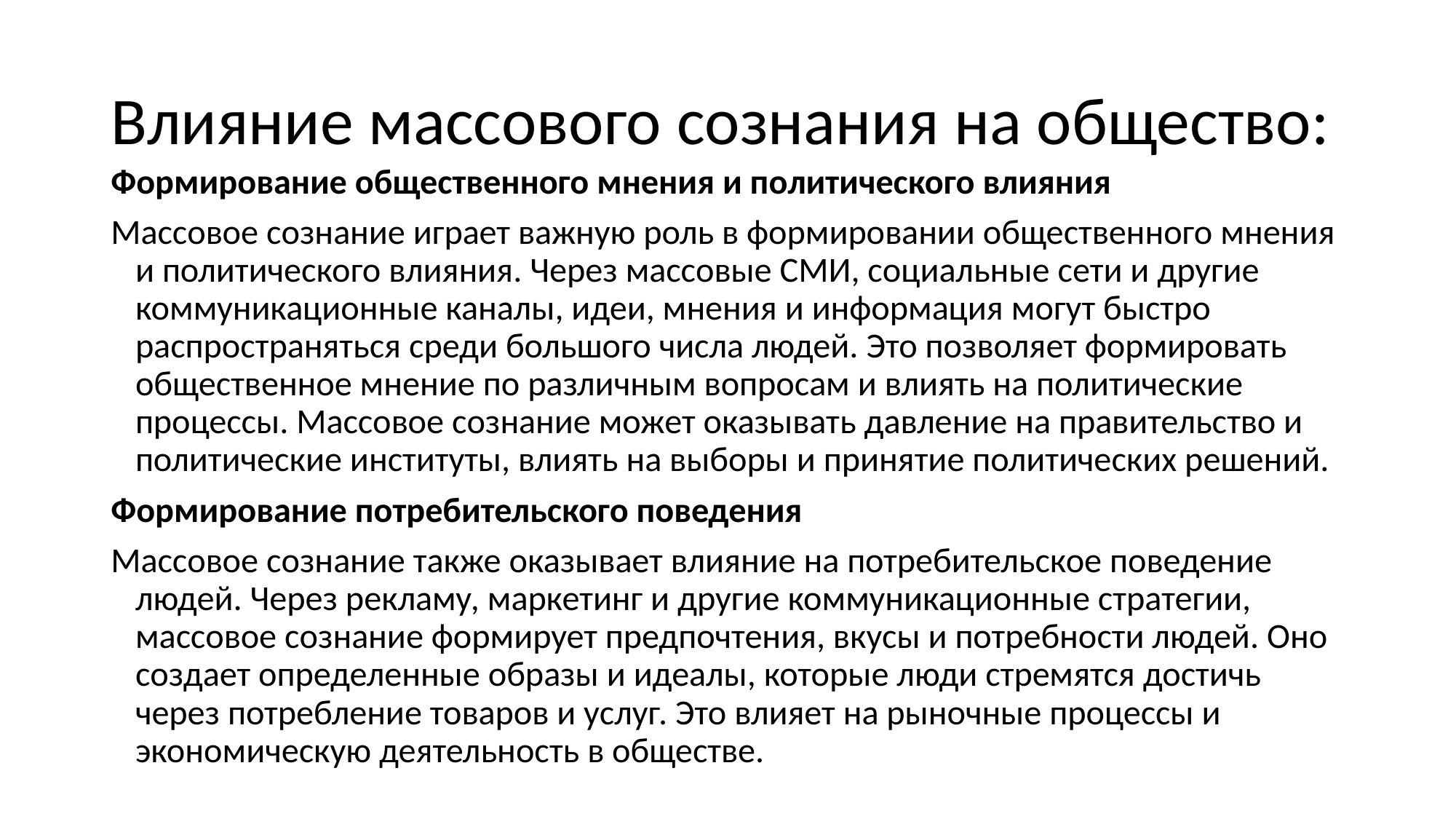

# Влияние массового сознания на общество:
Формирование общественного мнения и политического влияния
Массовое сознание играет важную роль в формировании общественного мнения и политического влияния. Через массовые СМИ, социальные сети и другие коммуникационные каналы, идеи, мнения и информация могут быстро распространяться среди большого числа людей. Это позволяет формировать общественное мнение по различным вопросам и влиять на политические процессы. Массовое сознание может оказывать давление на правительство и политические институты, влиять на выборы и принятие политических решений.
Формирование потребительского поведения
Массовое сознание также оказывает влияние на потребительское поведение людей. Через рекламу, маркетинг и другие коммуникационные стратегии, массовое сознание формирует предпочтения, вкусы и потребности людей. Оно создает определенные образы и идеалы, которые люди стремятся достичь через потребление товаров и услуг. Это влияет на рыночные процессы и экономическую деятельность в обществе.